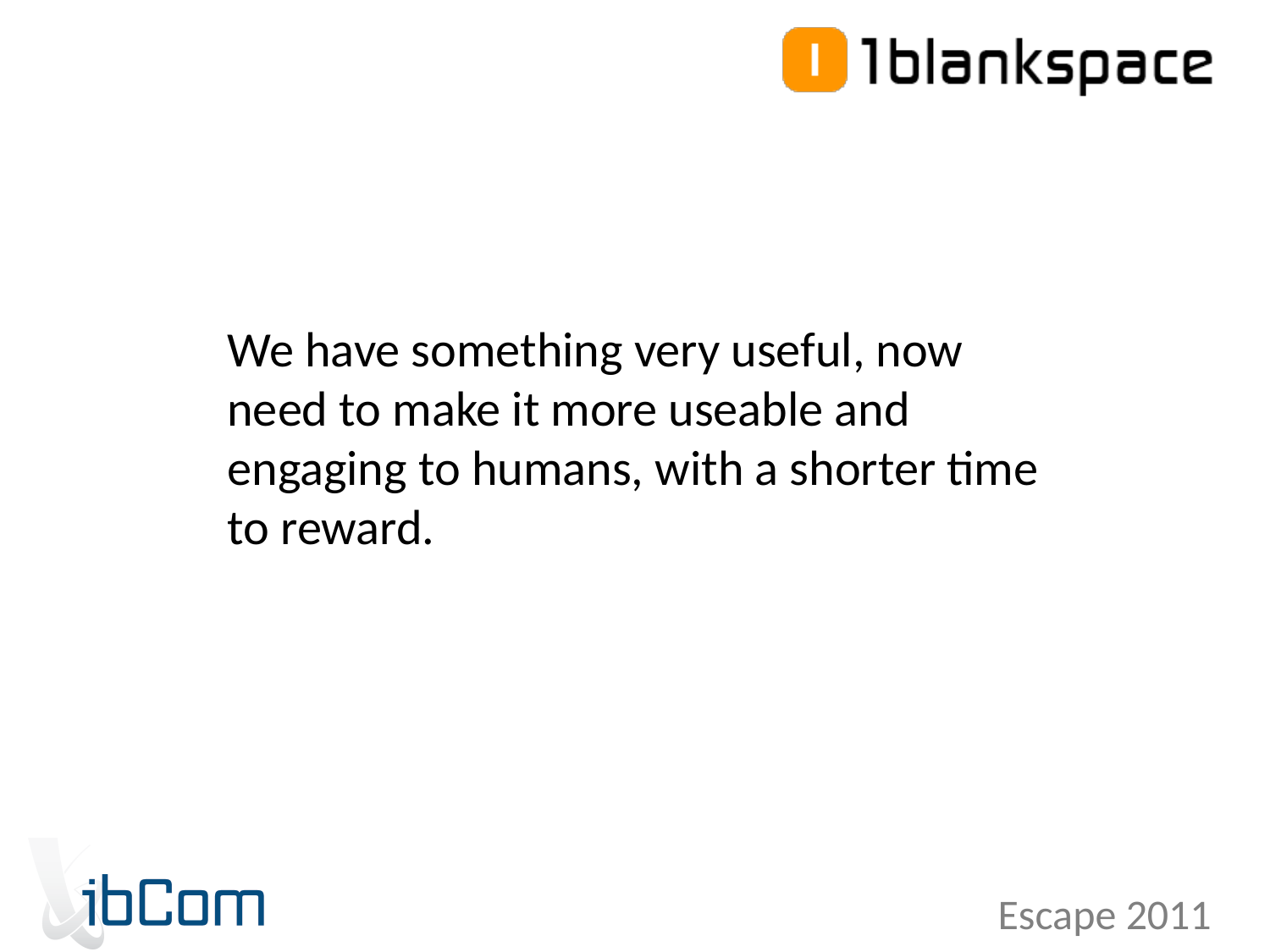

We have something very useful, now need to make it more useable and engaging to humans, with a shorter time to reward.